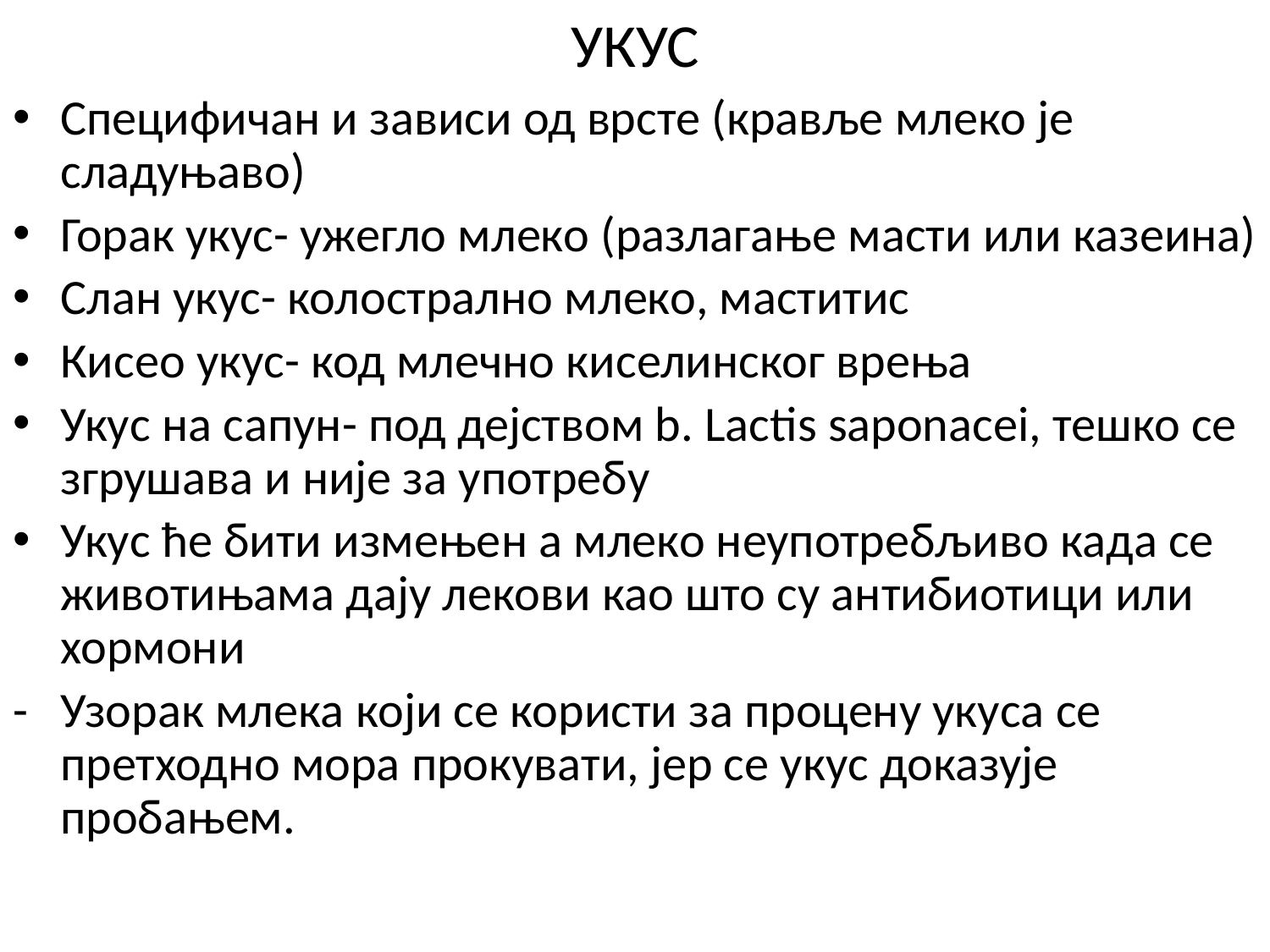

# УКУС
Специфичан и зависи од врсте (кравље млеко је сладуњаво)
Горак укус- ужегло млеко (разлагање масти или казеина)
Слан укус- колострално млеко, маститис
Кисео укус- код млечно киселинског врења
Укус на сапун- под дејством b. Lactis saponacei, тешко се згрушава и није за употребу
Укус ће бити измењен а млеко неупотребљиво када се животињама дају лекови као што су антибиотици или хормони
- 	Узорак млека који се користи за процену укуса се претходно мора прокувати, јер се укус доказује пробањем.